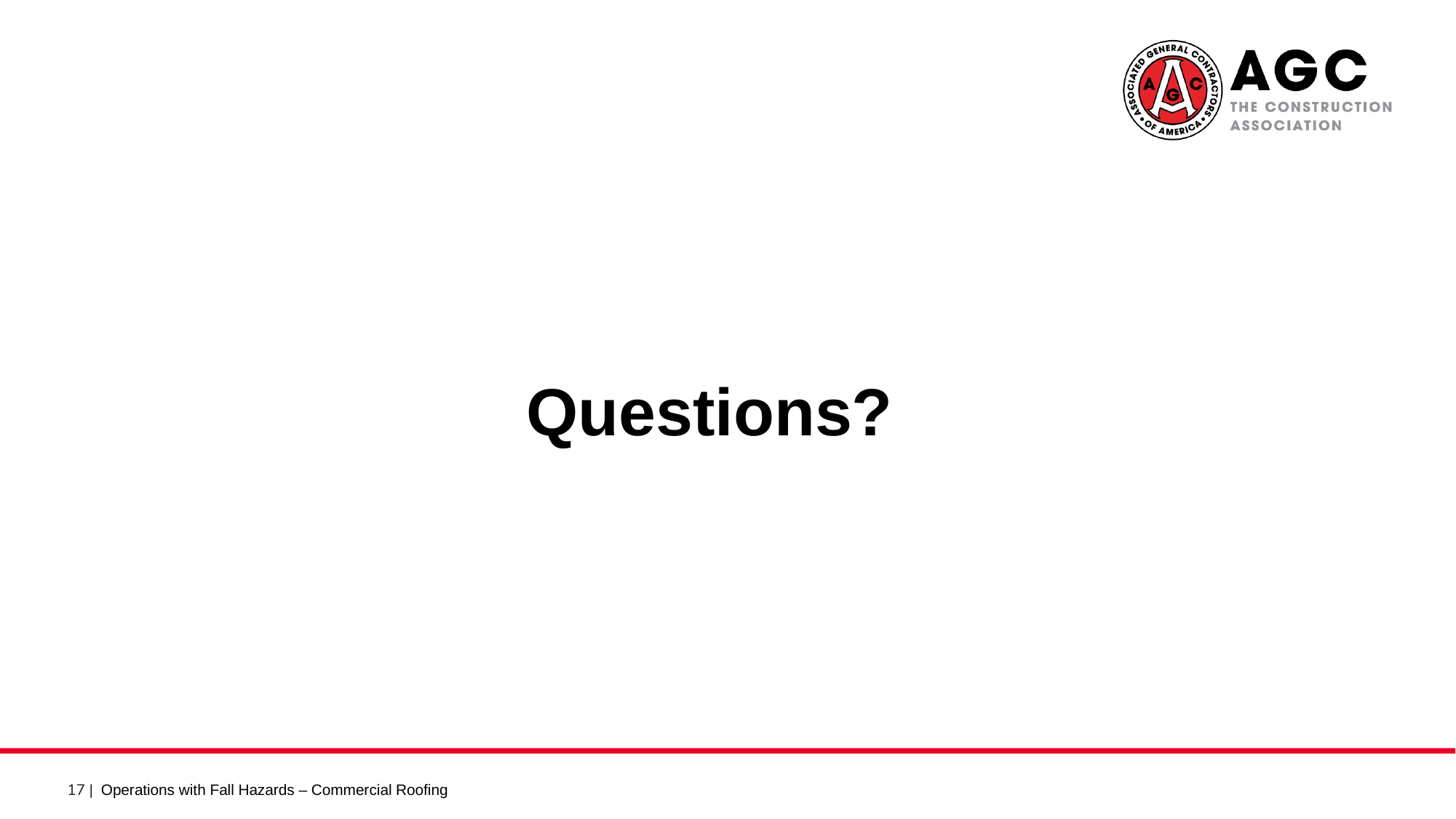

Questions?
Operations with Fall Hazards – Commercial Roofing